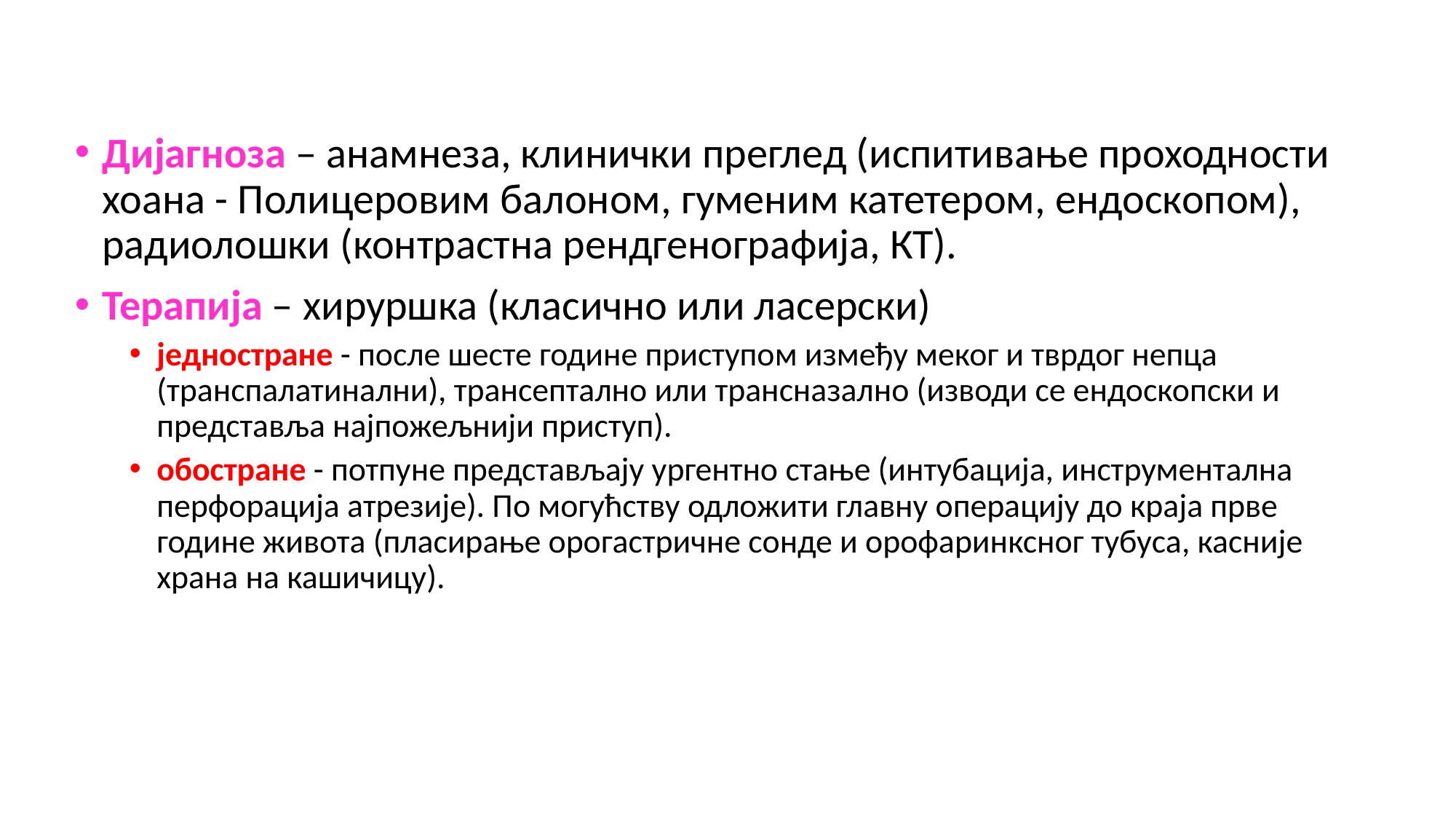

Дијагноза – анамнеза, клинички преглед (испитивање проходности хоана - Полицеровим балоном, гуменим катетером, ендоскопом), радиолошки (контрастна рендгенографија, КТ).
Терапија – хируршка (класично или ласерски)
једностране - после шесте године приступом између меког и тврдог непца (транспалатинални), трансептално или трансназално (изводи се ендоскопски и представља најпожељнији приступ).
обостране - потпуне представљају ургентно стање (интубација, инструментална перфорација атрезије). По могућству одложити главну операцију до краја прве године живота (пласирање орогастричне сонде и орофаринксног тубуса, касније храна на кашичицу).